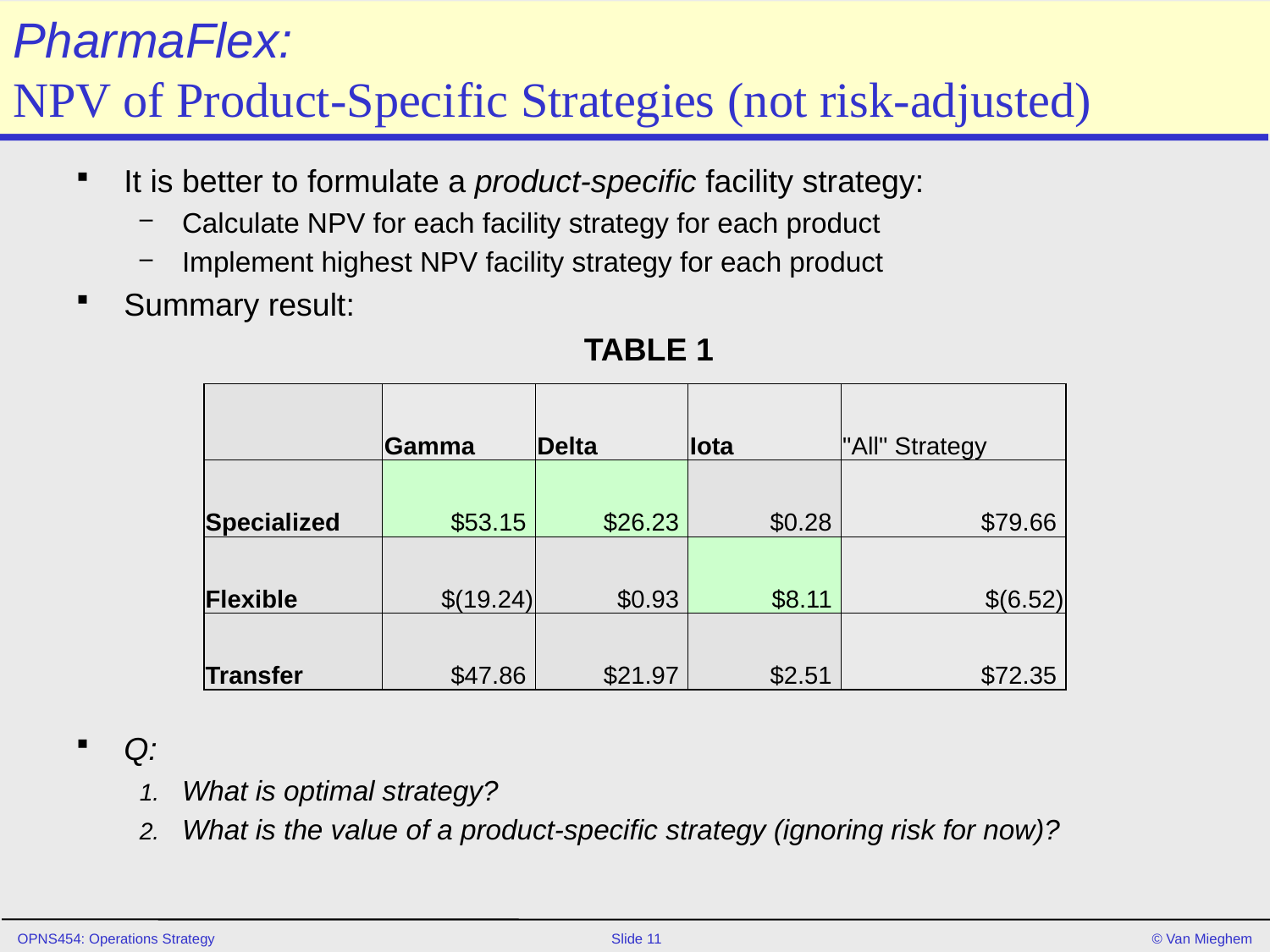

# PharmaFlex: NPV of Product-Specific Strategies (not risk-adjusted)
It is better to formulate a product-specific facility strategy:
Calculate NPV for each facility strategy for each product
Implement highest NPV facility strategy for each product
Summary result:
				TABLE 1

Q:
What is optimal strategy?
What is the value of a product-specific strategy (ignoring risk for now)?
|  | Gamma | Delta | Iota | "All" Strategy |
| --- | --- | --- | --- | --- |
| Specialized | $53.15 | $26.23 | $0.28 | $79.66 |
| Flexible | $(19.24) | $0.93 | $8.11 | $(6.52) |
| Transfer | $47.86 | $21.97 | $2.51 | $72.35 |